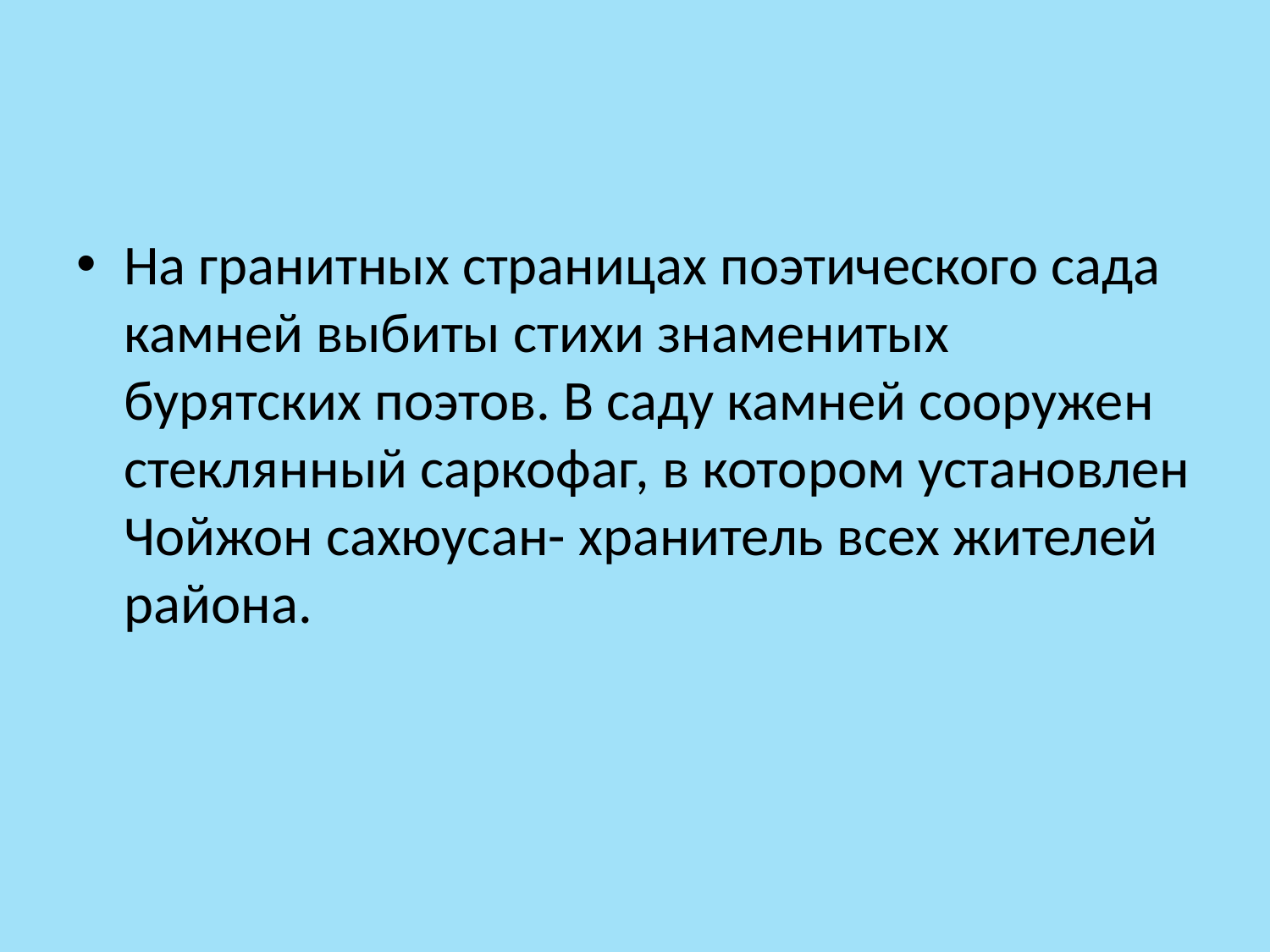

#
На гранитных страницах поэтического сада камней выбиты стихи знаменитых бурятских поэтов. В саду камней сооружен стеклянный саркофаг, в котором установлен Чойжон сахюусан- хранитель всех жителей района.